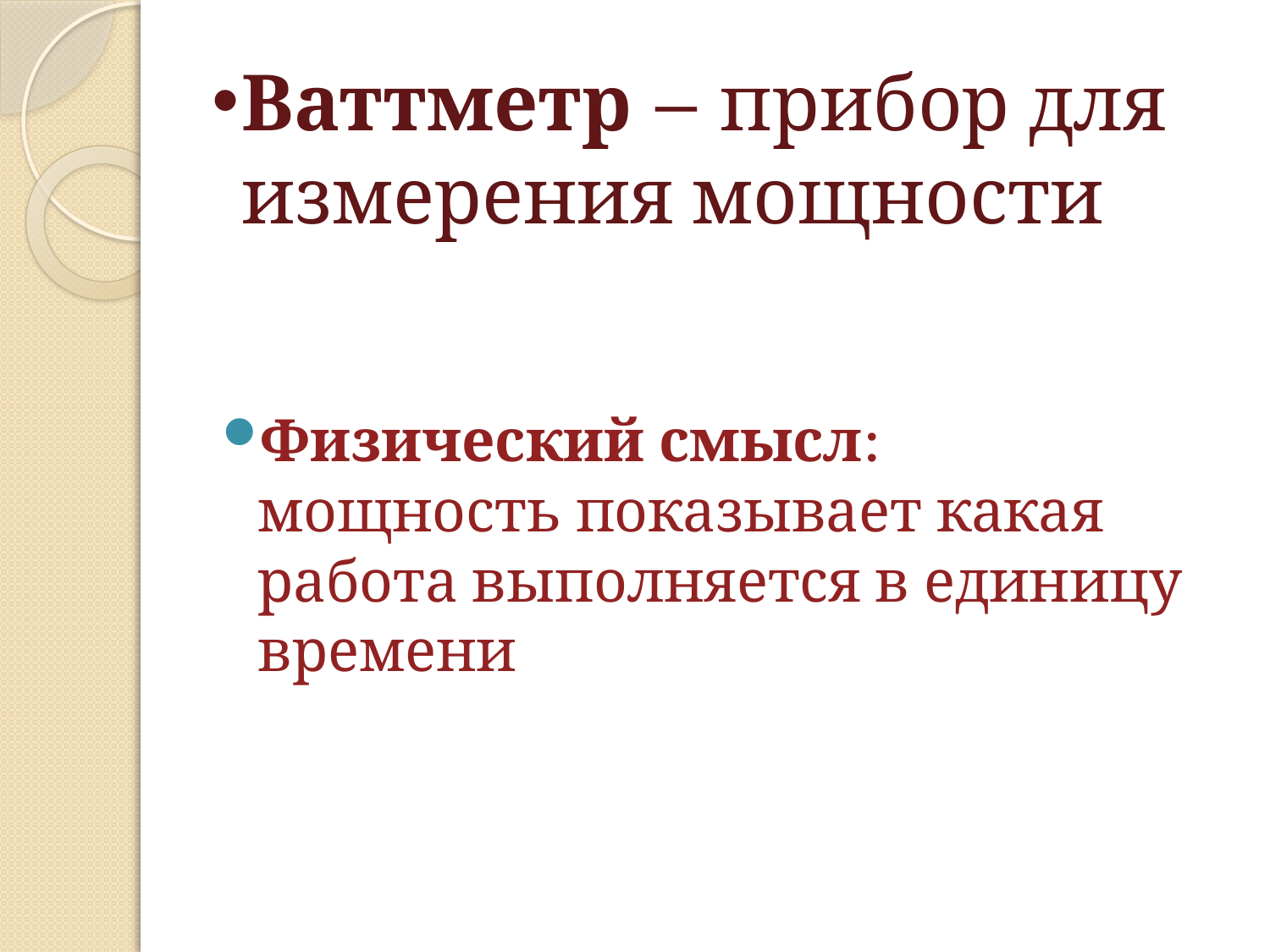

# Ваттметр – прибор для измерения мощности
Физический смысл: мощность показывает какая работа выполняется в единицу времени